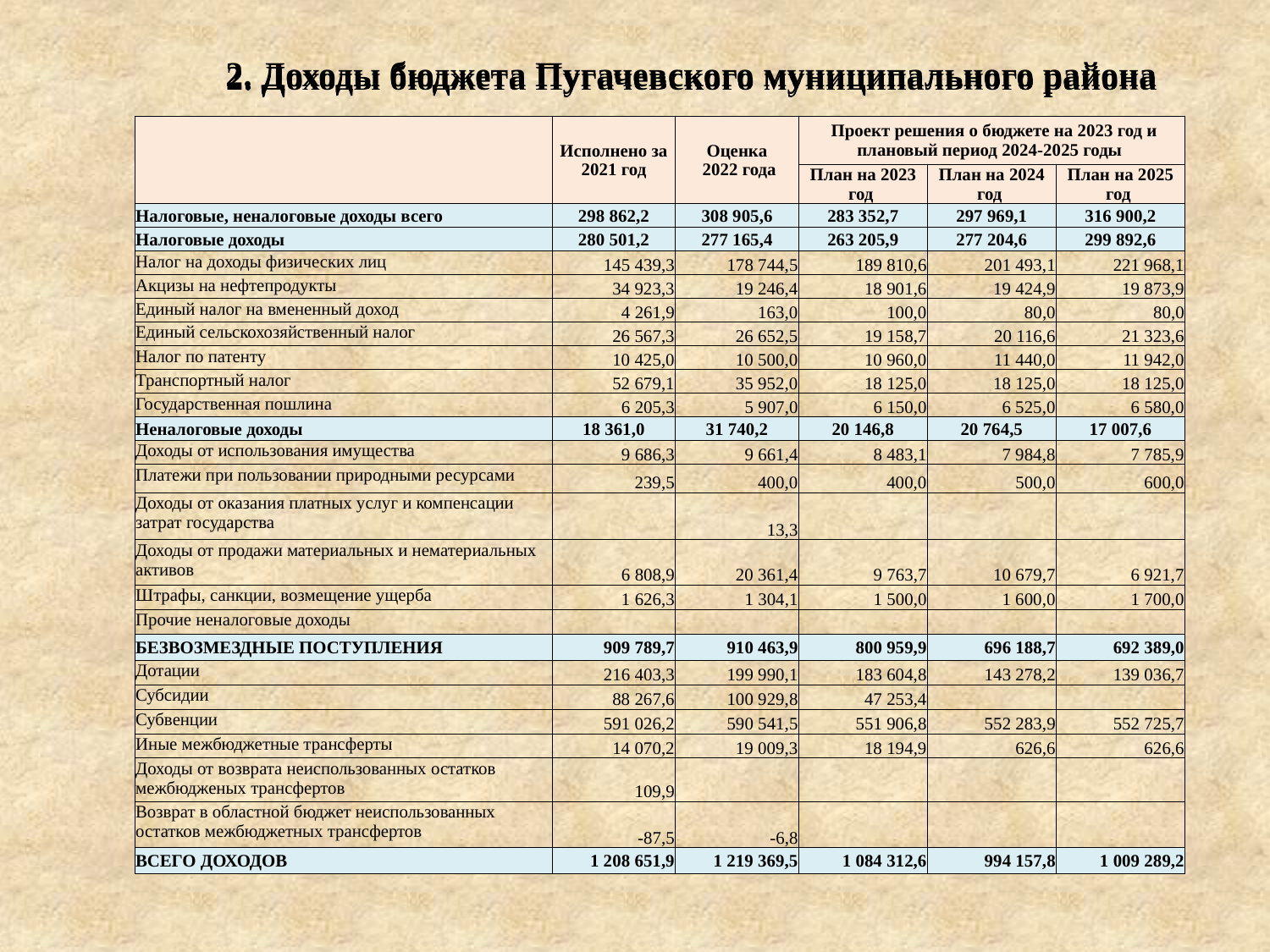

2. Доходы бюджета Пугачевского муниципального района
|  | Исполнено за 2021 год | Оценка 2022 года | Проект решения о бюджете на 2023 год и плановый период 2024-2025 годы |  |  |
| --- | --- | --- | --- | --- | --- |
|  |  |  | План на 2023 год | План на 2024 год | План на 2025 год |
| Налоговые, неналоговые доходы всего | 298 862,2 | 308 905,6 | 283 352,7 | 297 969,1 | 316 900,2 |
| Налоговые доходы | 280 501,2 | 277 165,4 | 263 205,9 | 277 204,6 | 299 892,6 |
| Налог на доходы физических лиц | 145 439,3 | 178 744,5 | 189 810,6 | 201 493,1 | 221 968,1 |
| Акцизы на нефтепродукты | 34 923,3 | 19 246,4 | 18 901,6 | 19 424,9 | 19 873,9 |
| Единый налог на вмененный доход | 4 261,9 | 163,0 | 100,0 | 80,0 | 80,0 |
| Единый сельскохозяйственный налог | 26 567,3 | 26 652,5 | 19 158,7 | 20 116,6 | 21 323,6 |
| Налог по патенту | 10 425,0 | 10 500,0 | 10 960,0 | 11 440,0 | 11 942,0 |
| Транспортный налог | 52 679,1 | 35 952,0 | 18 125,0 | 18 125,0 | 18 125,0 |
| Государственная пошлина | 6 205,3 | 5 907,0 | 6 150,0 | 6 525,0 | 6 580,0 |
| Неналоговые доходы | 18 361,0 | 31 740,2 | 20 146,8 | 20 764,5 | 17 007,6 |
| Доходы от использования имущества | 9 686,3 | 9 661,4 | 8 483,1 | 7 984,8 | 7 785,9 |
| Платежи при пользовании природными ресурсами | 239,5 | 400,0 | 400,0 | 500,0 | 600,0 |
| Доходы от оказания платных услуг и компенсации затрат государства |  | 13,3 |  |  |  |
| Доходы от продажи материальных и нематериальных активов | 6 808,9 | 20 361,4 | 9 763,7 | 10 679,7 | 6 921,7 |
| Штрафы, санкции, возмещение ущерба | 1 626,3 | 1 304,1 | 1 500,0 | 1 600,0 | 1 700,0 |
| Прочие неналоговые доходы |  |  |  |  |  |
| БЕЗВОЗМЕЗДНЫЕ ПОСТУПЛЕНИЯ | 909 789,7 | 910 463,9 | 800 959,9 | 696 188,7 | 692 389,0 |
| Дотации | 216 403,3 | 199 990,1 | 183 604,8 | 143 278,2 | 139 036,7 |
| Субсидии | 88 267,6 | 100 929,8 | 47 253,4 |  |  |
| Субвенции | 591 026,2 | 590 541,5 | 551 906,8 | 552 283,9 | 552 725,7 |
| Иные межбюджетные трансферты | 14 070,2 | 19 009,3 | 18 194,9 | 626,6 | 626,6 |
| Доходы от возврата неиспользованных остатков межбюдженых трансфертов | 109,9 |  |  |  |  |
| Возврат в областной бюджет неиспользованных остатков межбюджетных трансфертов | -87,5 | -6,8 |  |  |  |
| ВСЕГО ДОХОДОВ | 1 208 651,9 | 1 219 369,5 | 1 084 312,6 | 994 157,8 | 1 009 289,2 |